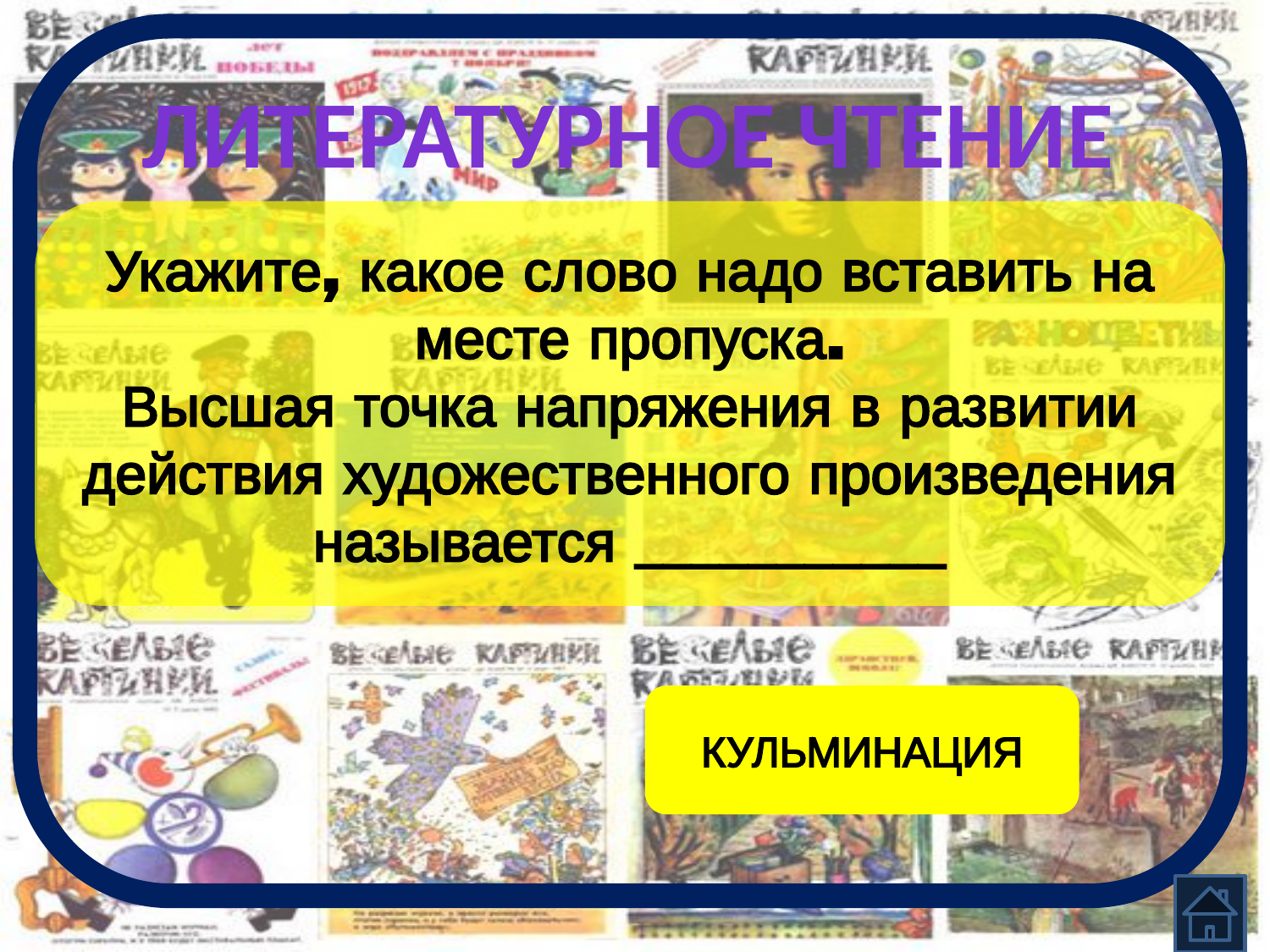

ЛИТЕРАТУРНОЕ ЧТЕНИЕ
Укажите, какое слово надо вставить на месте пропуска.
Высшая точка напряжения в развитии действия художественного произведения называется ___________
КУЛЬМИНАЦИЯ